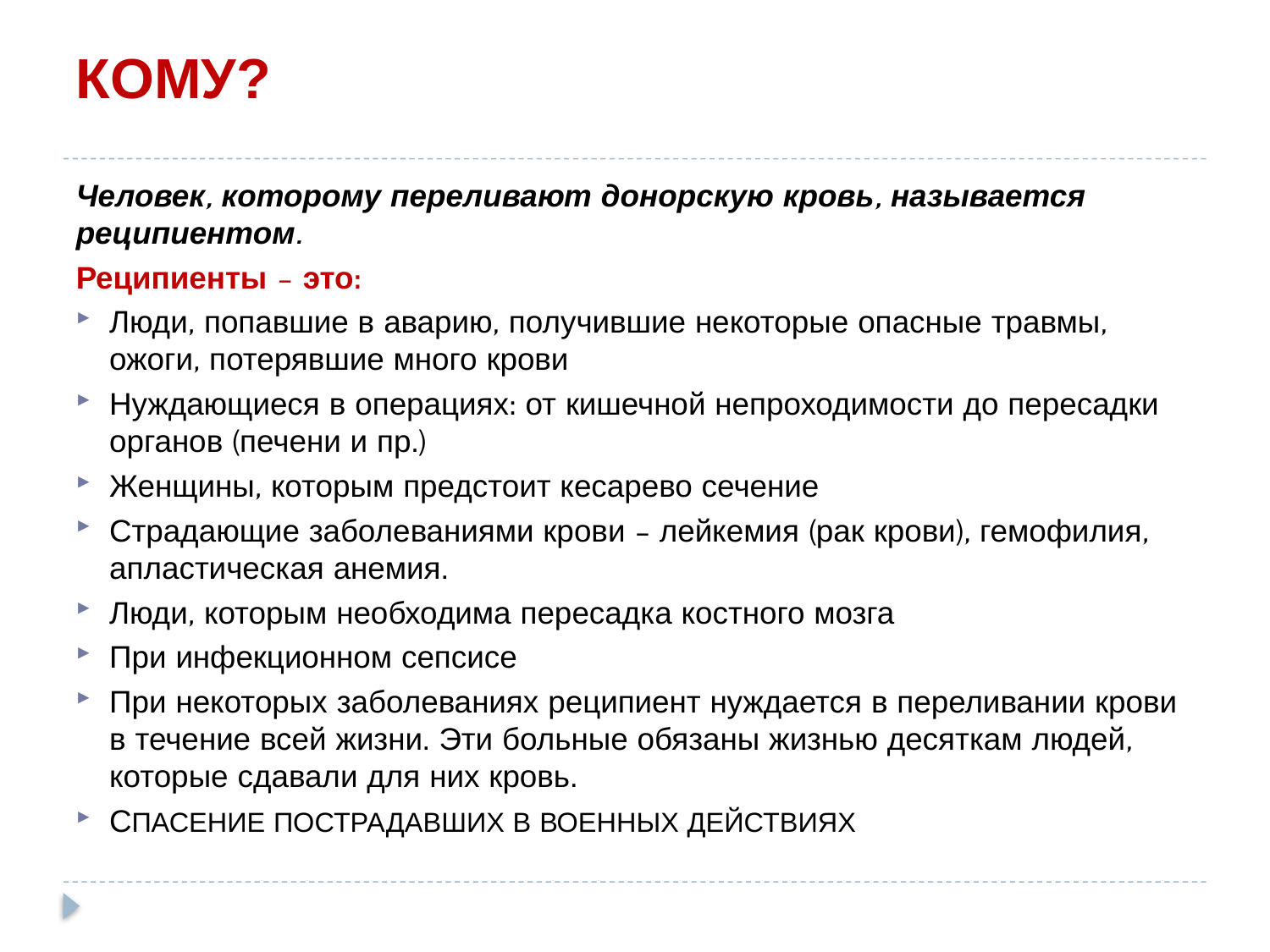

# КОМУ?
Человек, которому переливают донорскую кровь, называется реципиентом.
Реципиенты – это:
Люди, попавшие в аварию, получившие некоторые опасные травмы, ожоги, потерявшие много крови
Нуждающиеся в операциях: от кишечной непроходимости до пересадки органов (печени и пр.)
Женщины, которым предстоит кесарево сечение
Страдающие заболеваниями крови – лейкемия (рак крови), гемофилия, апластическая анемия.
Люди, которым необходима пересадка костного мозга
При инфекционном сепсисе
При некоторых заболеваниях реципиент нуждается в переливании крови в течение всей жизни. Эти больные обязаны жизнью десяткам людей, которые сдавали для них кровь.
СПАСЕНИЕ ПОСТРАДАВШИХ В ВОЕННЫХ ДЕЙСТВИЯХ